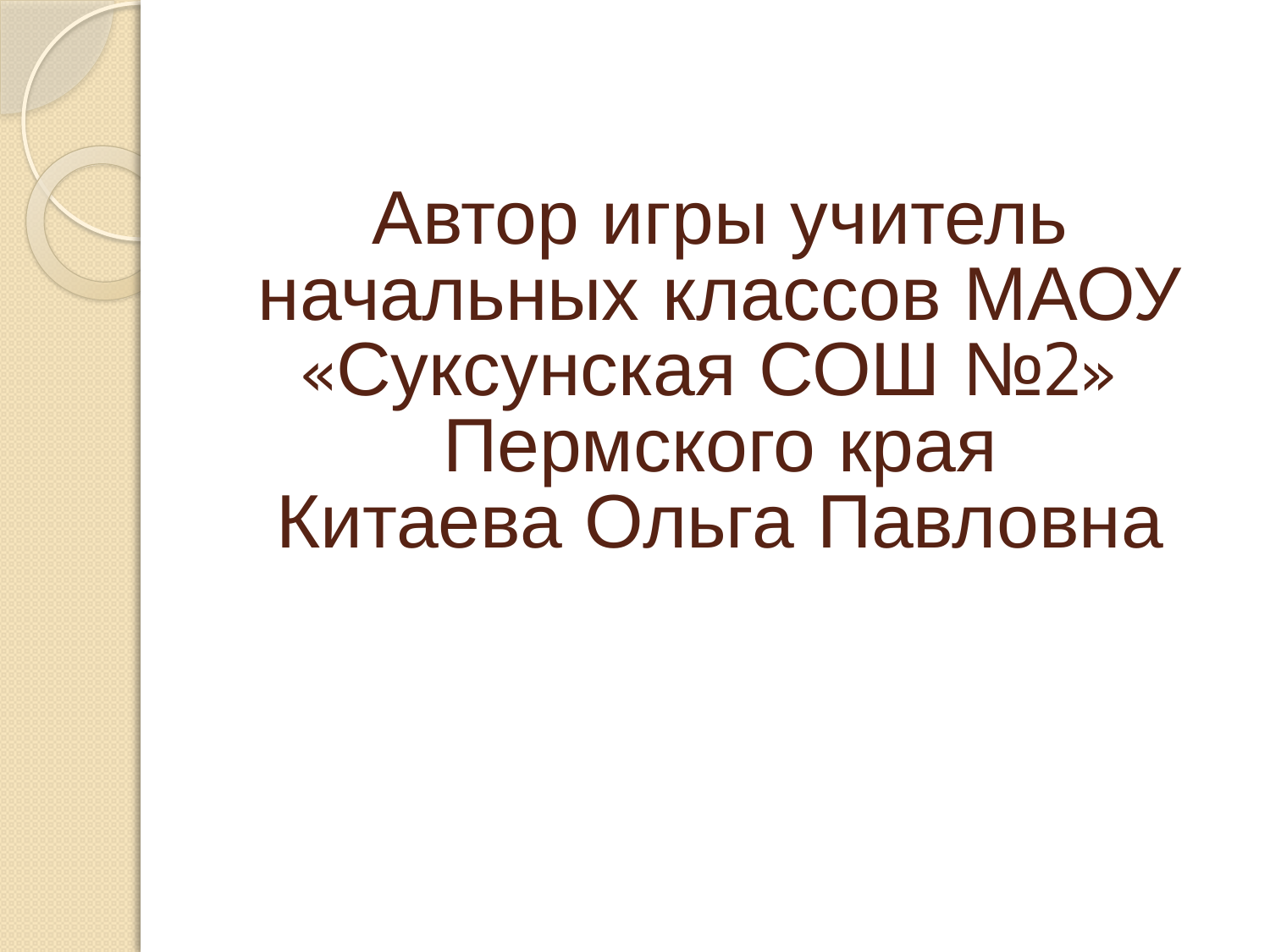

# Автор игры учитель начальных классов МАОУ «Суксунская СОШ №2»  Пермского края Китаева Ольга Павловна